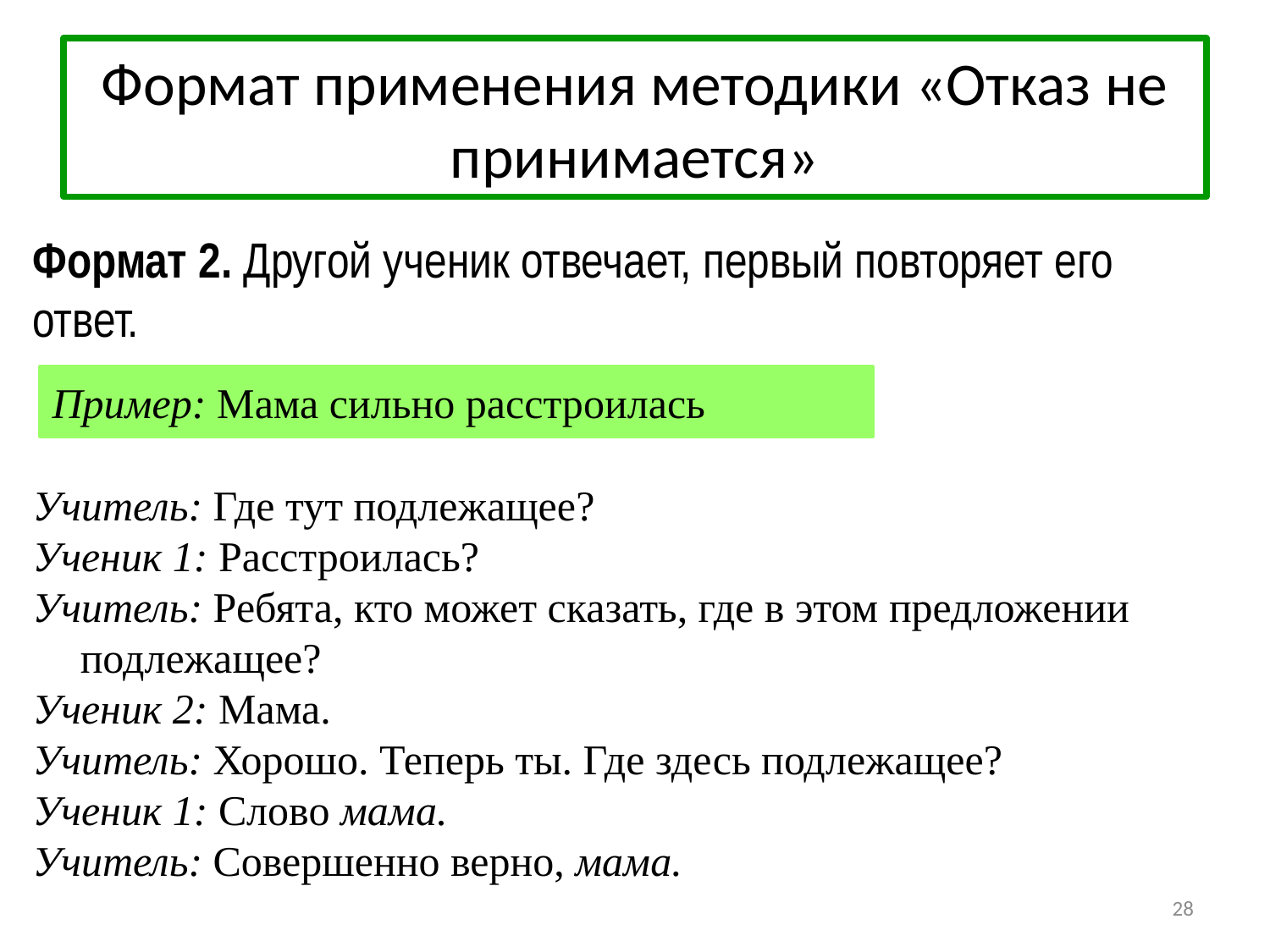

# Формат применения методики «Отказ не принимается»
Формат 2. Другой ученик отвечает, первый повторяет его
ответ.

Учитель: Где тут подлежащее?
Ученик 1: Расстроилась?
Учитель: Ребята, кто может сказать, где в этом предложении подлежащее?
Ученик 2: Мама.
Учитель: Хорошо. Теперь ты. Где здесь подлежащее?
Ученик 1: Слово мама.
Учитель: Совершенно верно, мама.
Пример: Мама сильно расстроилась
28